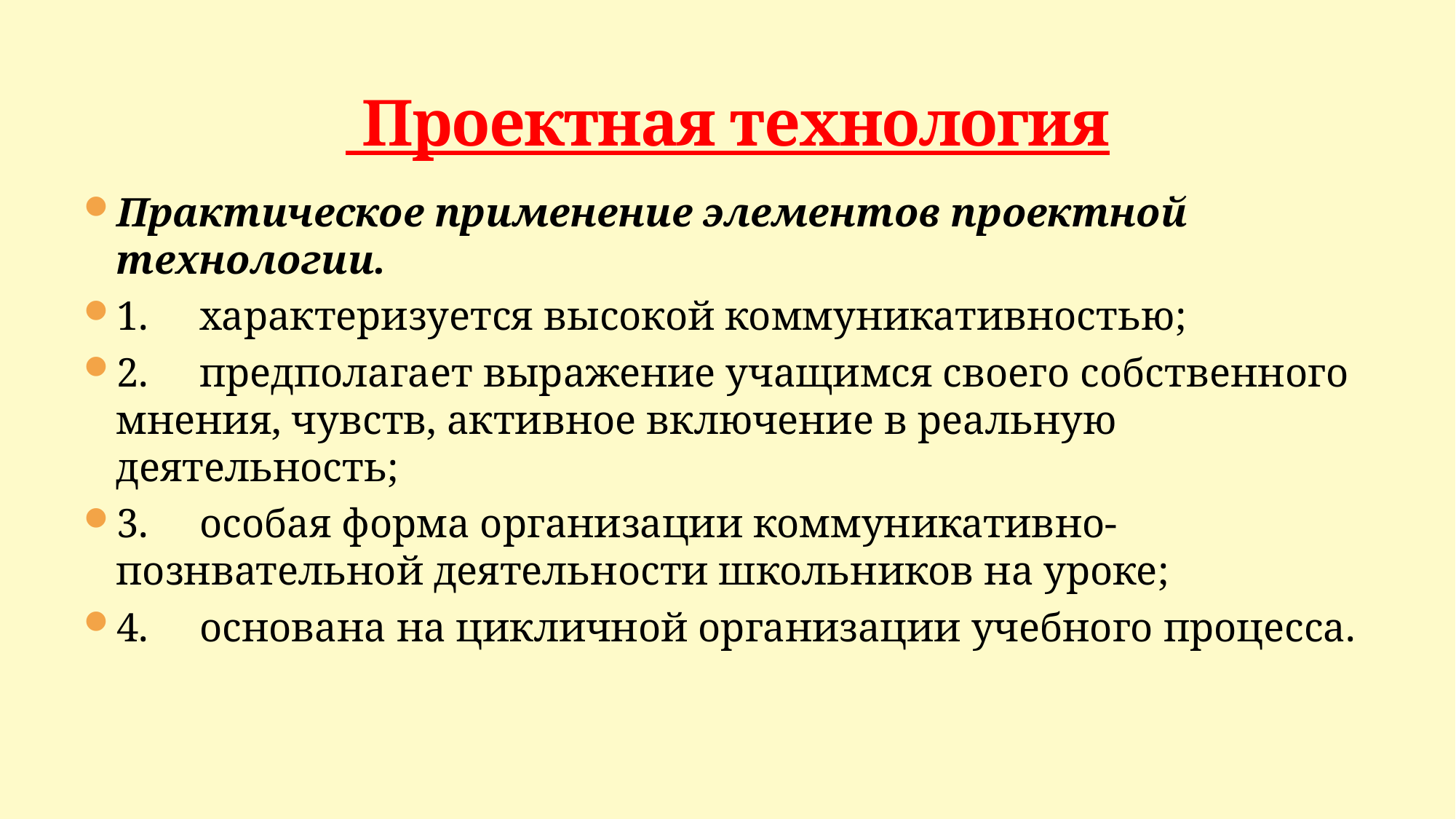

# Проектная технология
Практическое применение элементов проектной технологии.
1.     характеризуется высокой коммуникативностью;
2.     предполагает выражение учащимся своего собственного мнения, чувств, активное включение в реальную деятельность;
3.     особая форма организации коммуникативно-познвательной деятельности школьников на уроке;
4.     основана на цикличной организации учебного процесса.